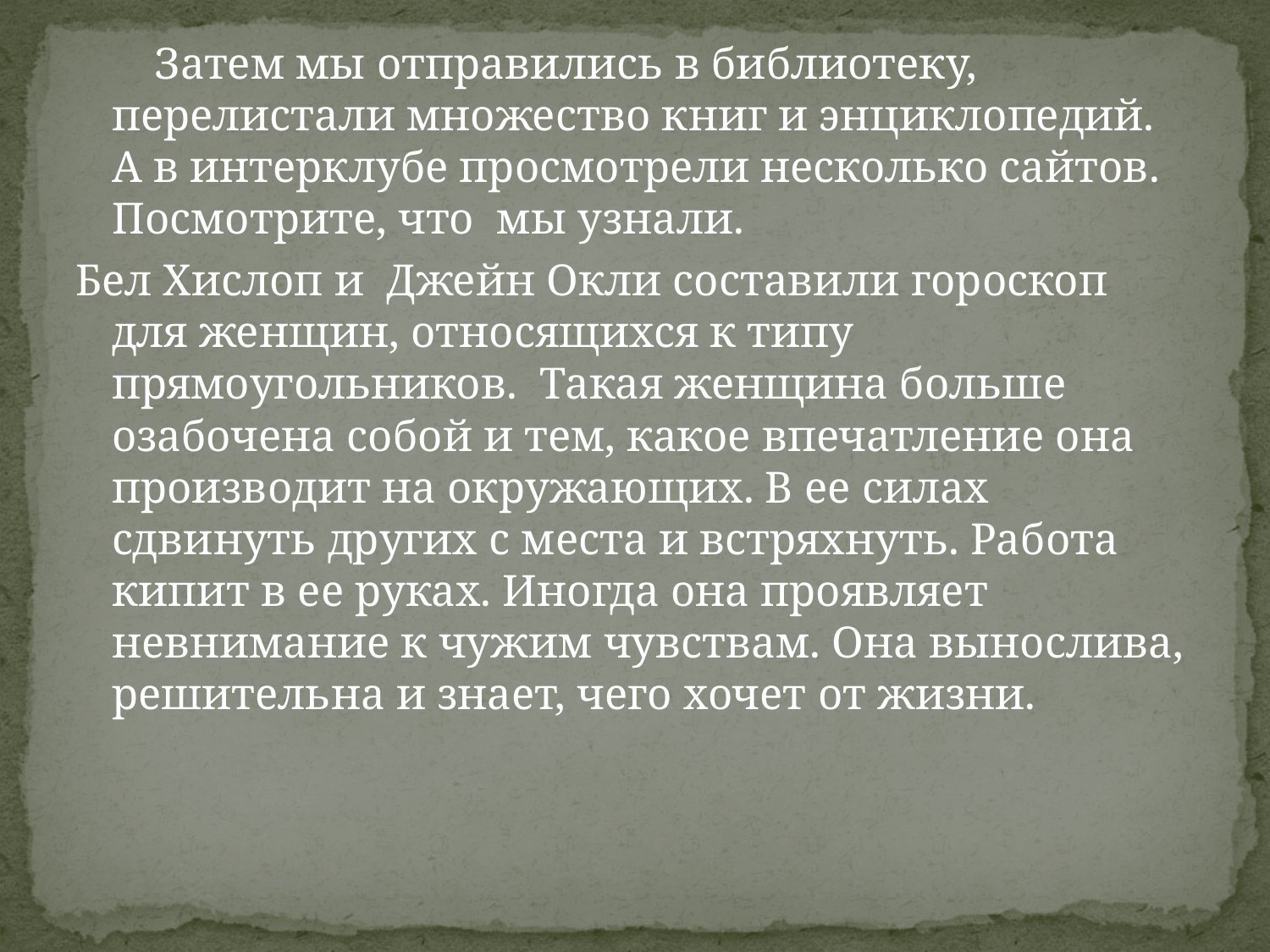

Затем мы отправились в библиотеку, перелистали множество книг и энциклопедий. А в интерклубе просмотрели несколько сайтов. Посмотрите, что  мы узнали.
Бел Хислоп и  Джейн Окли составили гороскоп для женщин, относящихся к типу прямоугольников.  Такая женщина больше озабочена собой и тем, какое впечатление она производит на окружающих. В ее силах сдвинуть других с места и встряхнуть. Работа кипит в ее руках. Иногда она проявляет невнимание к чужим чувствам. Она вынослива, решительна и знает, чего хочет от жизни.